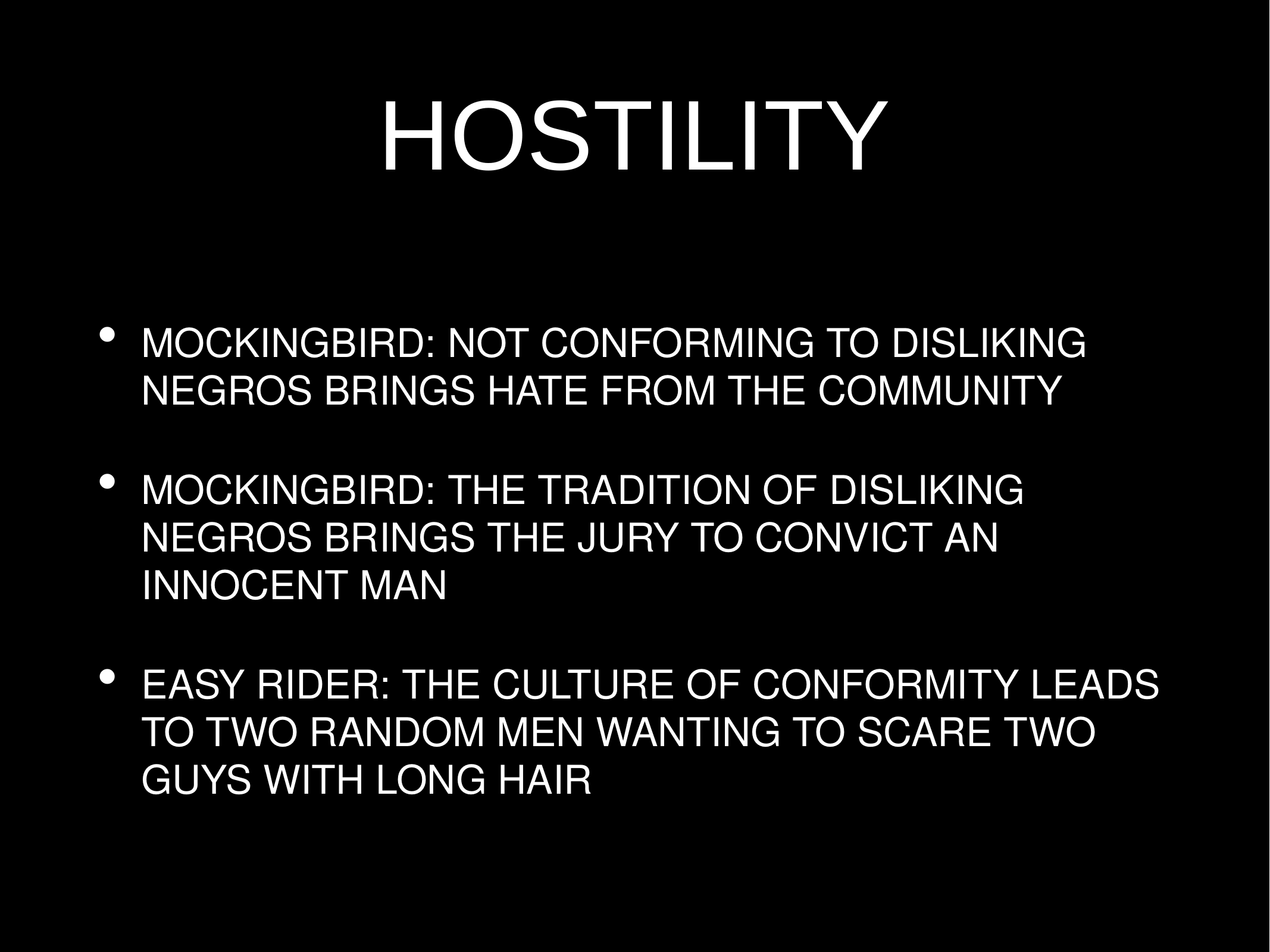

# HOSTILITY
MOCKINGBIRD: NOT CONFORMING TO DISLIKING NEGROS BRINGS HATE FROM THE COMMUNITY
MOCKINGBIRD: THE TRADITION OF DISLIKING NEGROS BRINGS THE JURY TO CONVICT AN INNOCENT MAN
EASY RIDER: THE CULTURE OF CONFORMITY LEADS TO TWO RANDOM MEN WANTING TO SCARE TWO GUYS WITH LONG HAIR